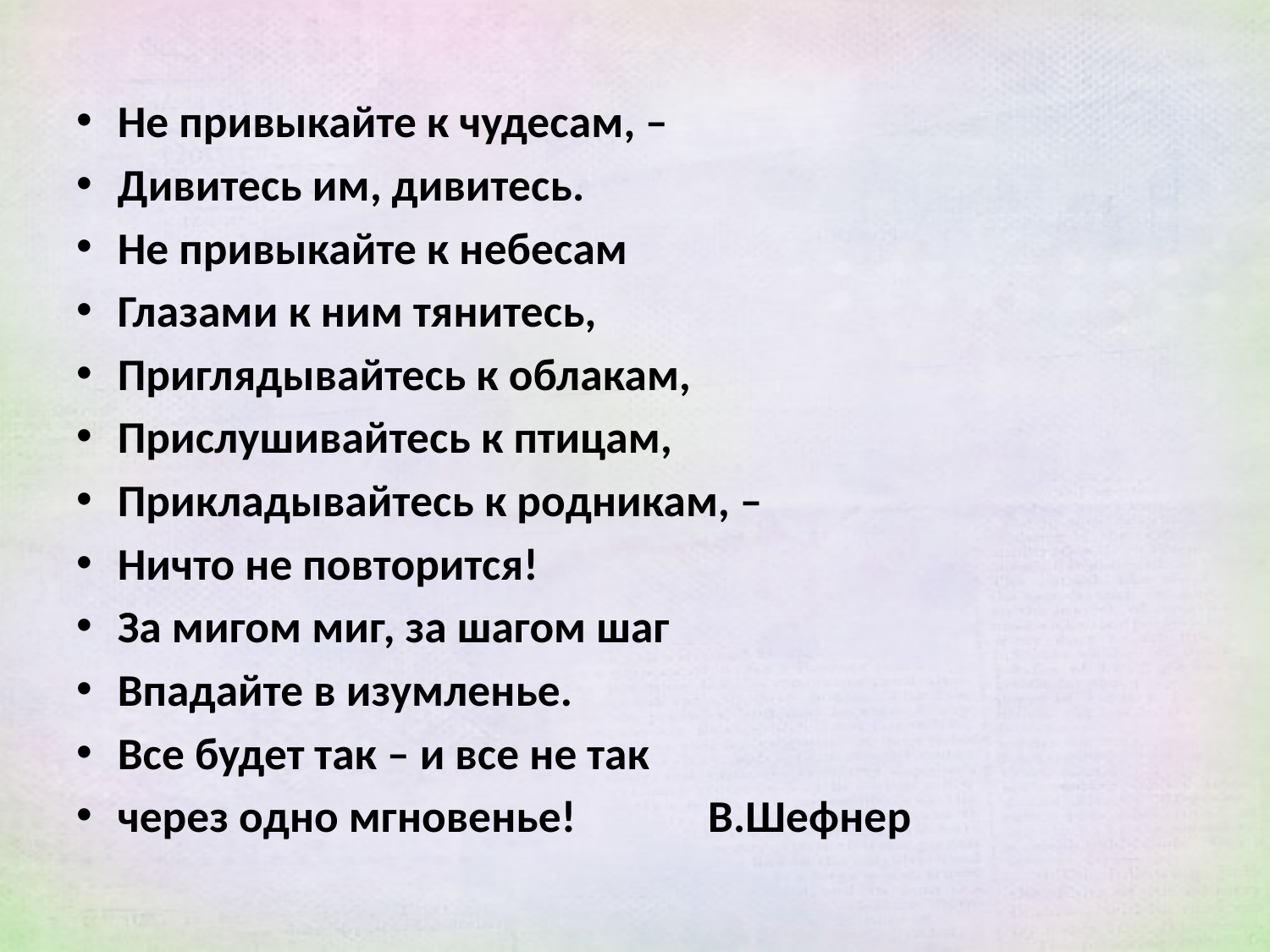

#
Не привыкайте к чудесам, –
Дивитесь им, дивитесь.
Не привыкайте к небесам
Глазами к ним тянитесь,
Приглядывайтесь к облакам,
Прислушивайтесь к птицам,
Прикладывайтесь к родникам, –
Ничто не повторится!
За мигом миг, за шагом шаг
Впадайте в изумленье.
Все будет так – и все не так
через одно мгновенье!             В.Шефнер